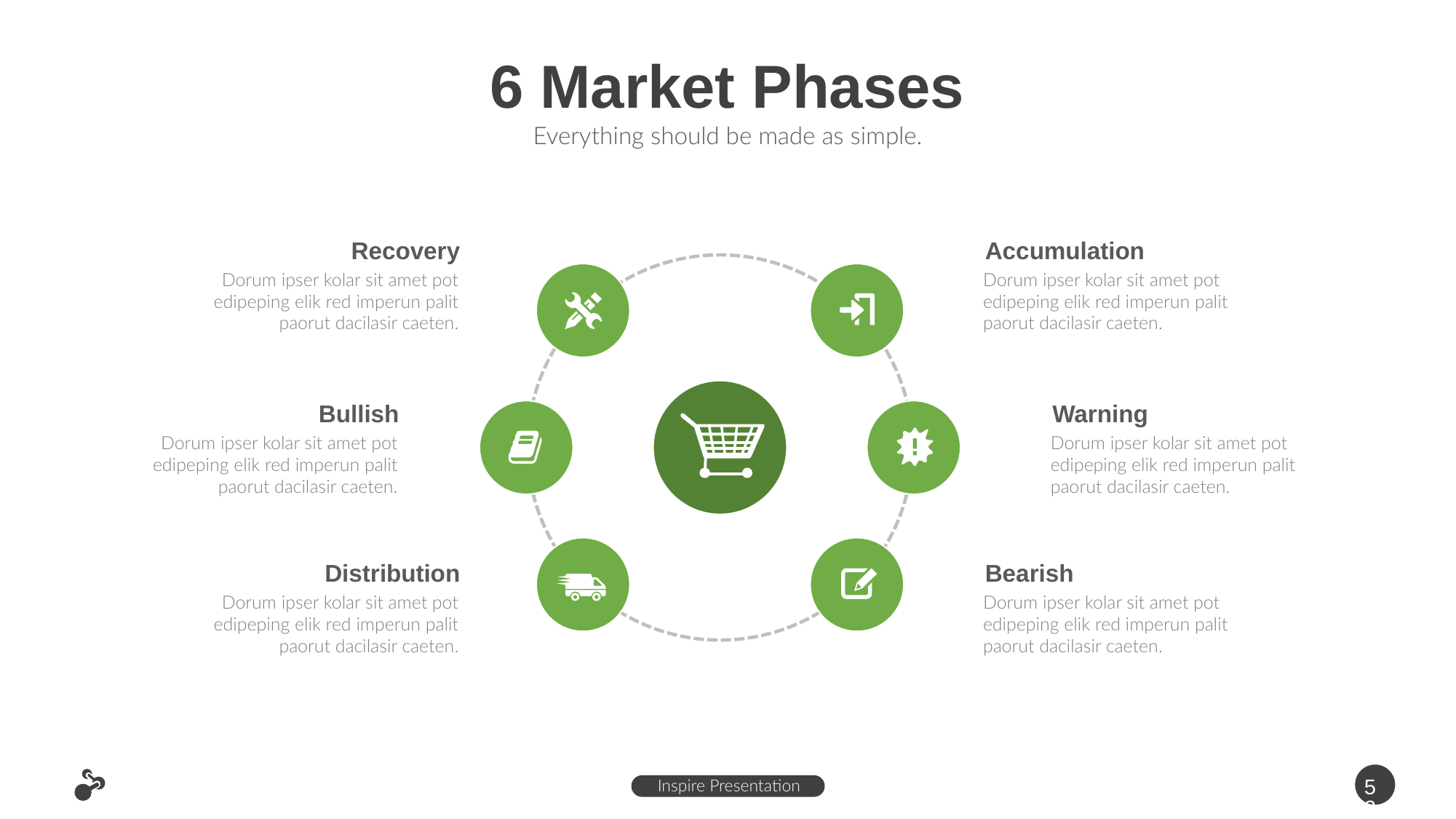

6 Market Phases
Everything should be made as simple.
Recovery
Dorum ipser kolar sit amet pot edipeping elik red imperun palit paorut dacilasir caeten.
Accumulation
Dorum ipser kolar sit amet pot edipeping elik red imperun palit paorut dacilasir caeten.

Bullish
Dorum ipser kolar sit amet pot edipeping elik red imperun palit paorut dacilasir caeten.
Warning
Dorum ipser kolar sit amet pot edipeping elik red imperun palit paorut dacilasir caeten.

Distribution
Dorum ipser kolar sit amet pot edipeping elik red imperun palit paorut dacilasir caeten.
Bearish
Dorum ipser kolar sit amet pot edipeping elik red imperun palit paorut dacilasir caeten.

52

Inspire Presentation